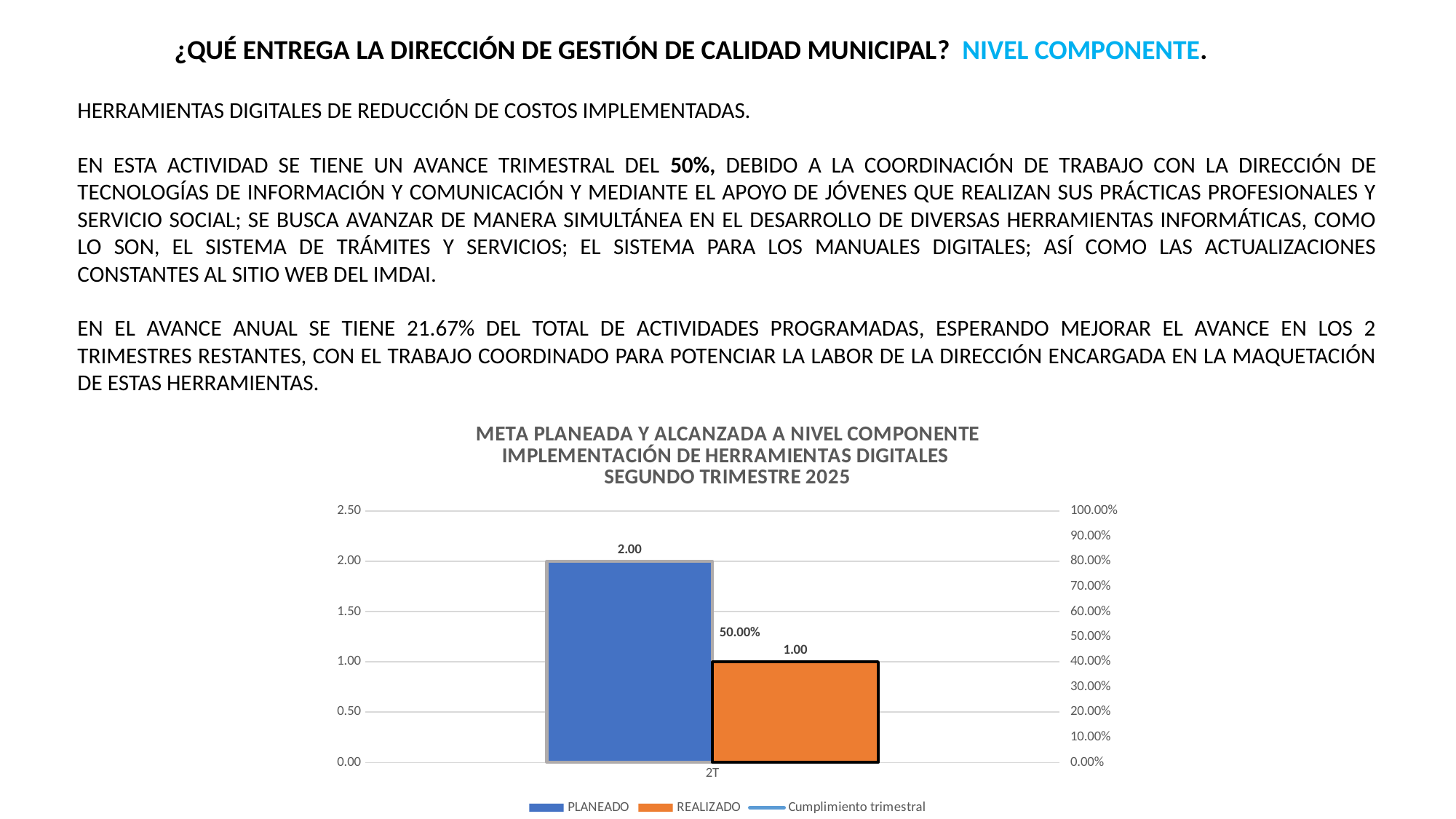

¿QUÉ ENTREGA LA DIRECCIÓN DE GESTIÓN DE CALIDAD MUNICIPAL?  NIVEL COMPONENTE.

HERRAMIENTAS DIGITALES DE REDUCCIÓN DE COSTOS IMPLEMENTADAS.

EN ESTA ACTIVIDAD SE TIENE UN AVANCE TRIMESTRAL DEL 50%, DEBIDO A LA COORDINACIÓN DE TRABAJO CON LA DIRECCIÓN DE TECNOLOGÍAS DE INFORMACIÓN Y COMUNICACIÓN Y MEDIANTE EL APOYO DE JÓVENES QUE REALIZAN SUS PRÁCTICAS PROFESIONALES Y SERVICIO SOCIAL; SE BUSCA AVANZAR DE MANERA SIMULTÁNEA EN EL DESARROLLO DE DIVERSAS HERRAMIENTAS INFORMÁTICAS, COMO LO SON, EL SISTEMA DE TRÁMITES Y SERVICIOS; EL SISTEMA PARA LOS MANUALES DIGITALES; ASÍ COMO LAS ACTUALIZACIONES CONSTANTES AL SITIO WEB DEL IMDAI.

EN EL AVANCE ANUAL SE TIENE 21.67% DEL TOTAL DE ACTIVIDADES PROGRAMADAS, ESPERANDO MEJORAR EL AVANCE EN LOS 2 TRIMESTRES RESTANTES, CON EL TRABAJO COORDINADO PARA POTENCIAR LA LABOR DE LA DIRECCIÓN ENCARGADA EN LA MAQUETACIÓN DE ESTAS HERRAMIENTAS.

### Chart: META PLANEADA Y ALCANZADA A NIVEL COMPONENTE
IMPLEMENTACIÓN DE HERRAMIENTAS DIGITALES
SEGUNDO TRIMESTRE 2025

| Category | PLANEADO | REALIZADO | Cumplimiento trimestral |
|---|---|---|---|
| 2T | 2.0 | 1.0 | 0.5 |